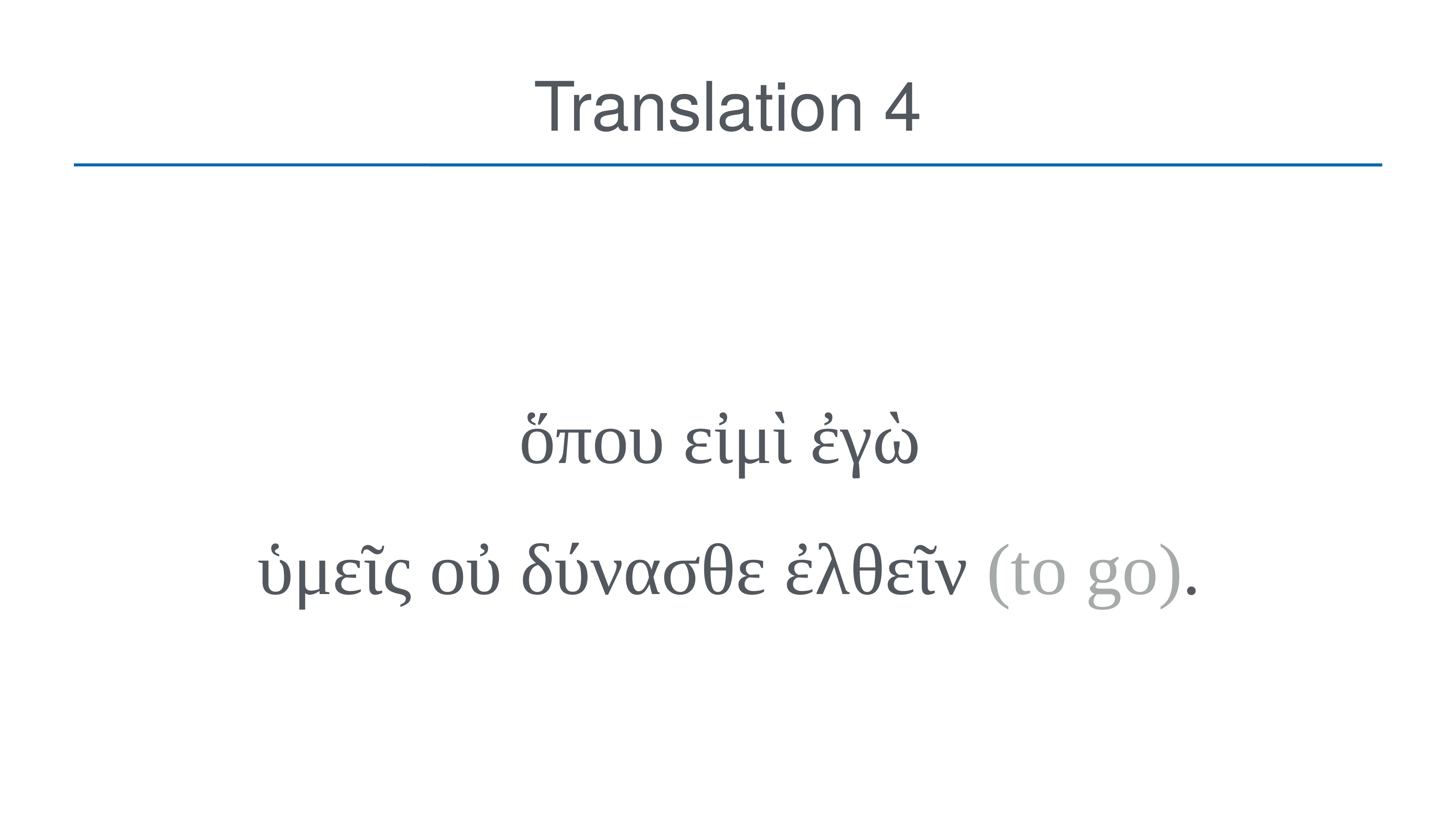

# Translation 4
ὅπου εἰμὶ ἐγὼ
ὑμεῖς οὐ δύνασθε ἐλθεῖν (to go).